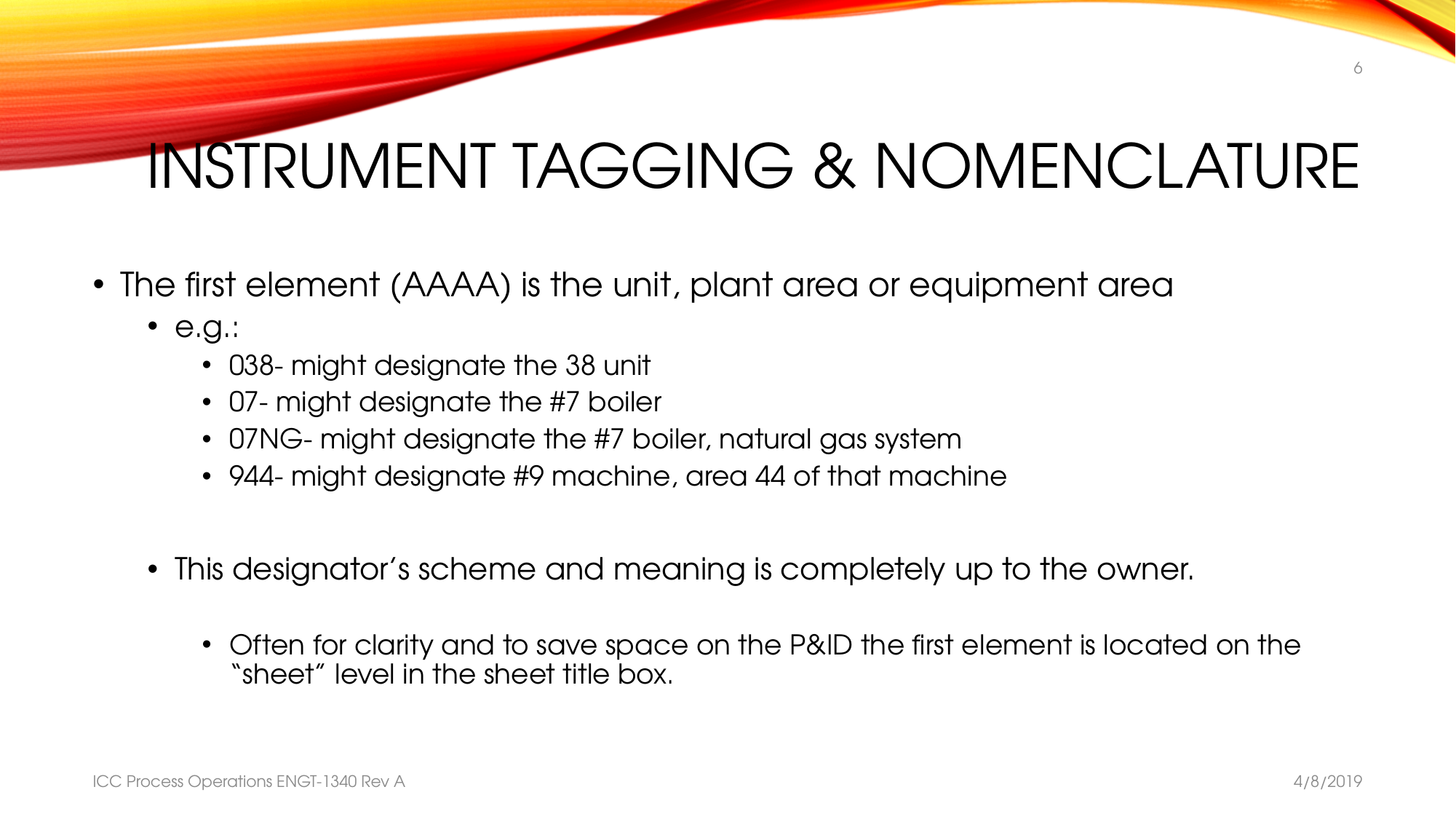

6
# Instrument tagging & nomenclature
The first element (AAAA) is the unit, plant area or equipment area
e.g.:
038- might designate the 38 unit
07- might designate the #7 boiler
07NG- might designate the #7 boiler, natural gas system
944- might designate #9 machine, area 44 of that machine

This designator’s scheme and meaning is completely up to the owner.

Often for clarity and to save space on the P&ID the first element is located on the “sheet” level in the sheet title box.
ICC Process Operations ENGT-1340 Rev A
4/8/2019